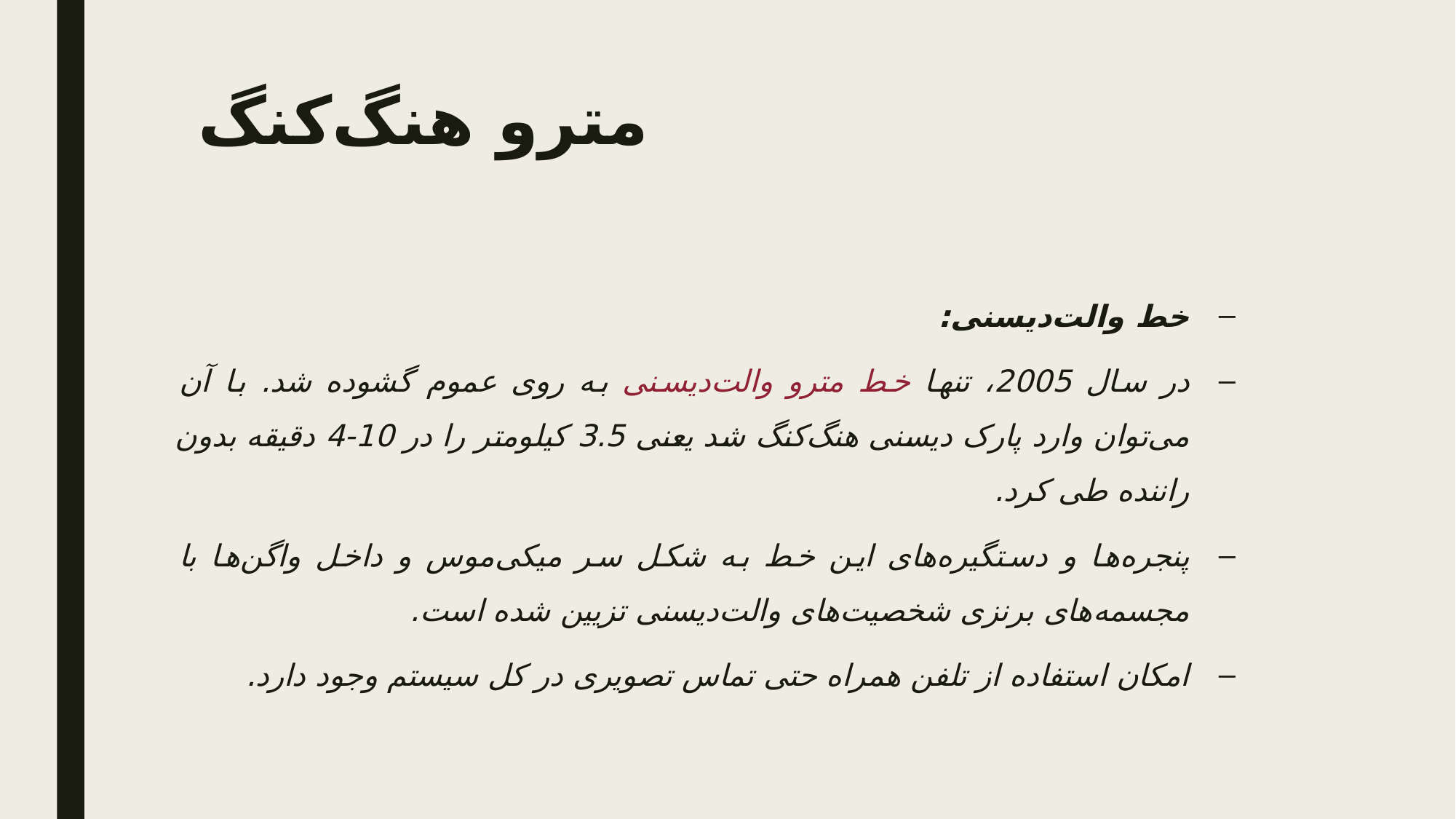

# مترو هنگ‌کنگ
خط والت‌دیسنی:
در سال 2005، تنها خط مترو والت‌دیسنی به روی عموم گشوده شد. با آن می‌توان وارد پارک دیسنی هنگ‌کنگ شد یعنی 3.5 کیلومتر را در 10-4 دقیقه بدون راننده طی کرد.
پنجره‌ها و دستگیره‌های این خط به شکل سر میکی‌موس و داخل واگن‌ها با مجسمه‌های برنزی شخصیت‌های والت‌دیسنی تزیین شده است.
امکان استفاده از تلفن همراه حتی تماس تصویری در کل سیستم وجود دارد.